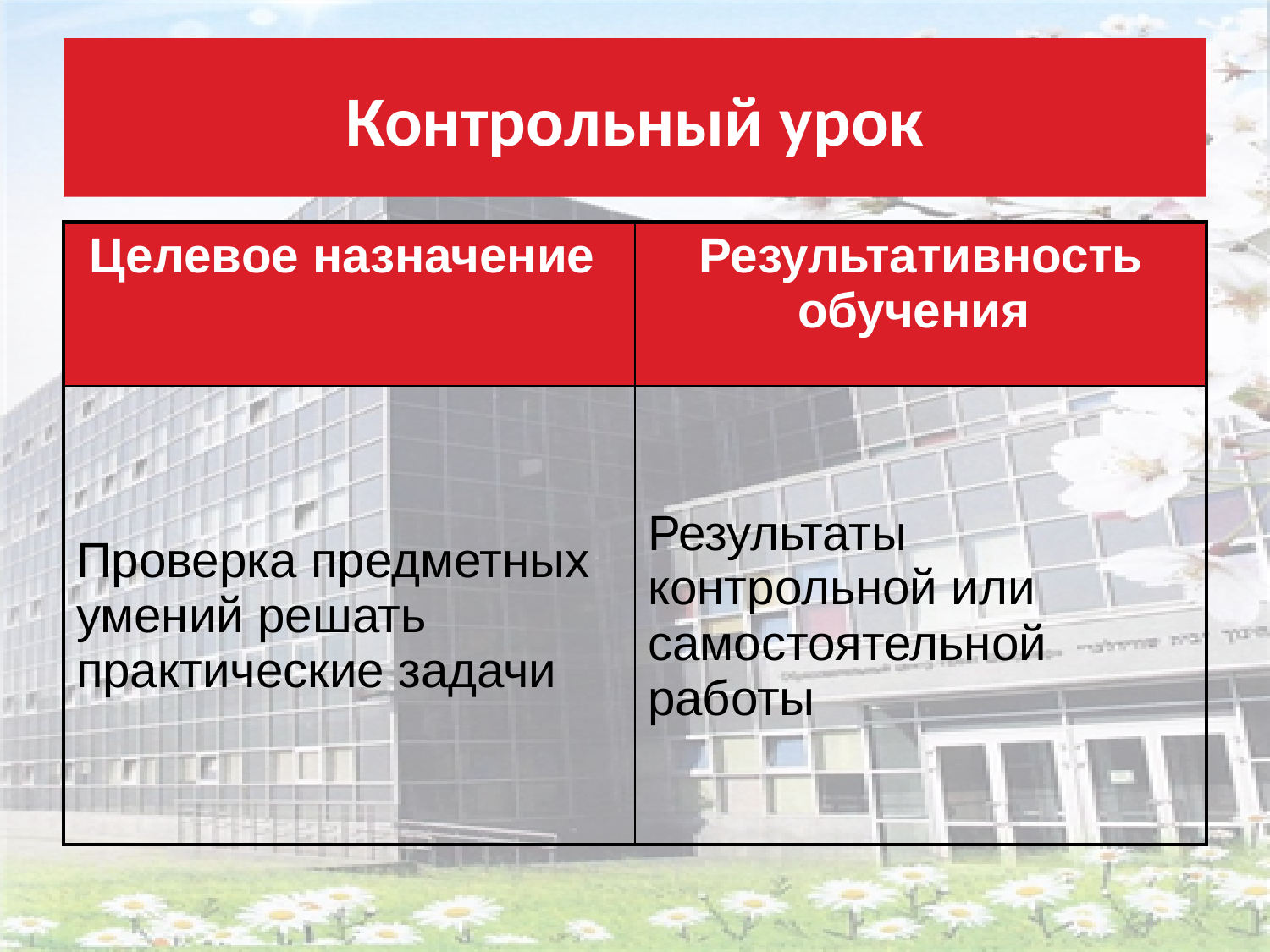

# Контрольный урок
| Целевое назначение | Результативность обучения |
| --- | --- |
| Проверка предметных умений решать практические задачи | Результаты контрольной или самостоятельной работы |